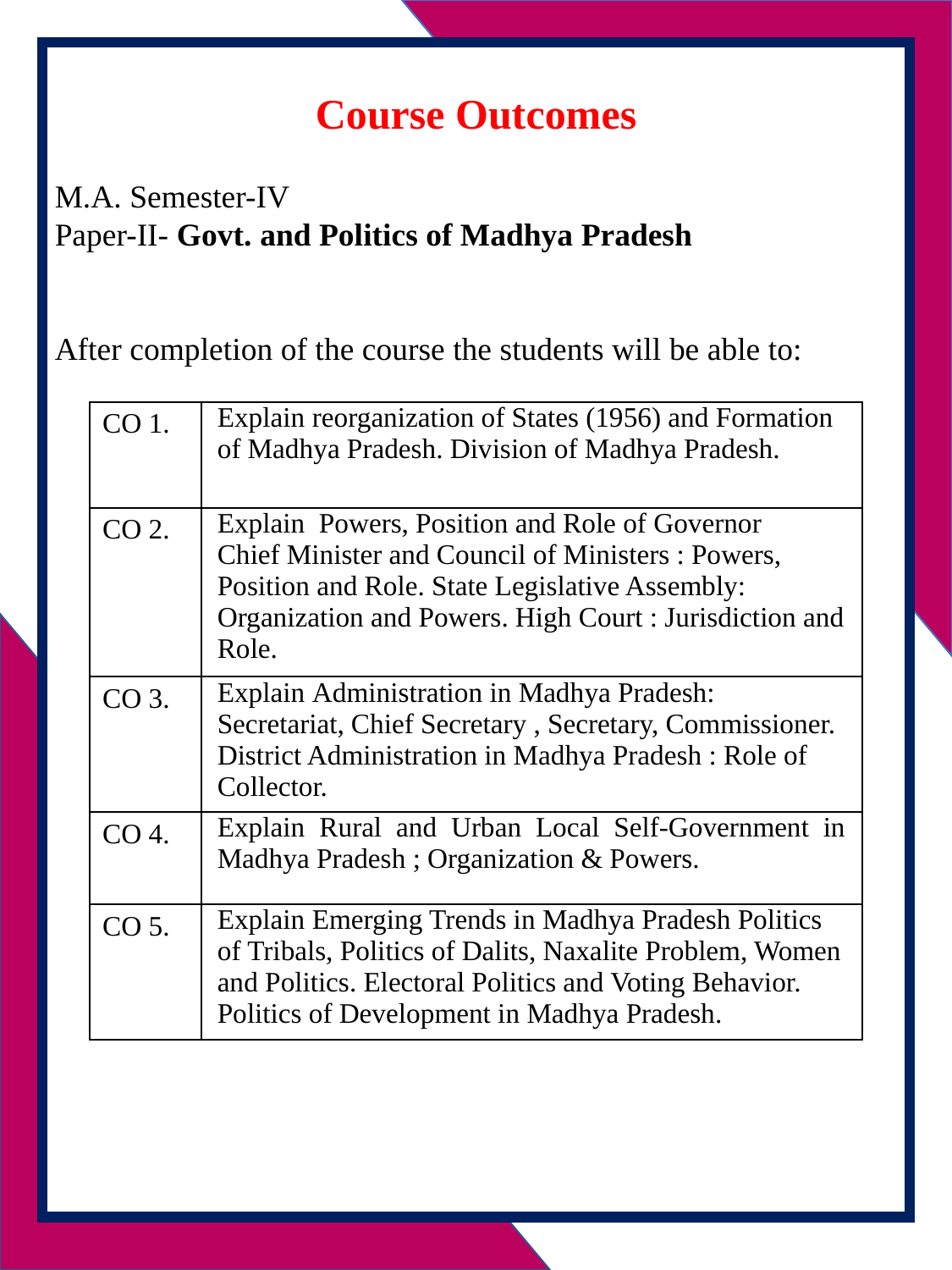

Course Outcomes

M.A. Semester-IV
Paper-II- Govt. and Politics of Madhya Pradesh

After completion of the course the students will be able to:

| CO 1. | Explain reorganization of States (1956) and Formation of Madhya Pradesh. Division of Madhya Pradesh. |
| --- | --- |
| CO 2. | Explain Powers, Position and Role of Governor Chief Minister and Council of Ministers : Powers, Position and Role. State Legislative Assembly: Organization and Powers. High Court : Jurisdiction and Role. |
| CO 3. | Explain Administration in Madhya Pradesh: Secretariat, Chief Secretary , Secretary, Commissioner. District Administration in Madhya Pradesh : Role of Collector. |
| CO 4. | Explain Rural and Urban Local Self-Government in Madhya Pradesh ; Organization & Powers. |
| CO 5. | Explain Emerging Trends in Madhya Pradesh Politics of Tribals, Politics of Dalits, Naxalite Problem, Women and Politics. Electoral Politics and Voting Behavior. Politics of Development in Madhya Pradesh. |